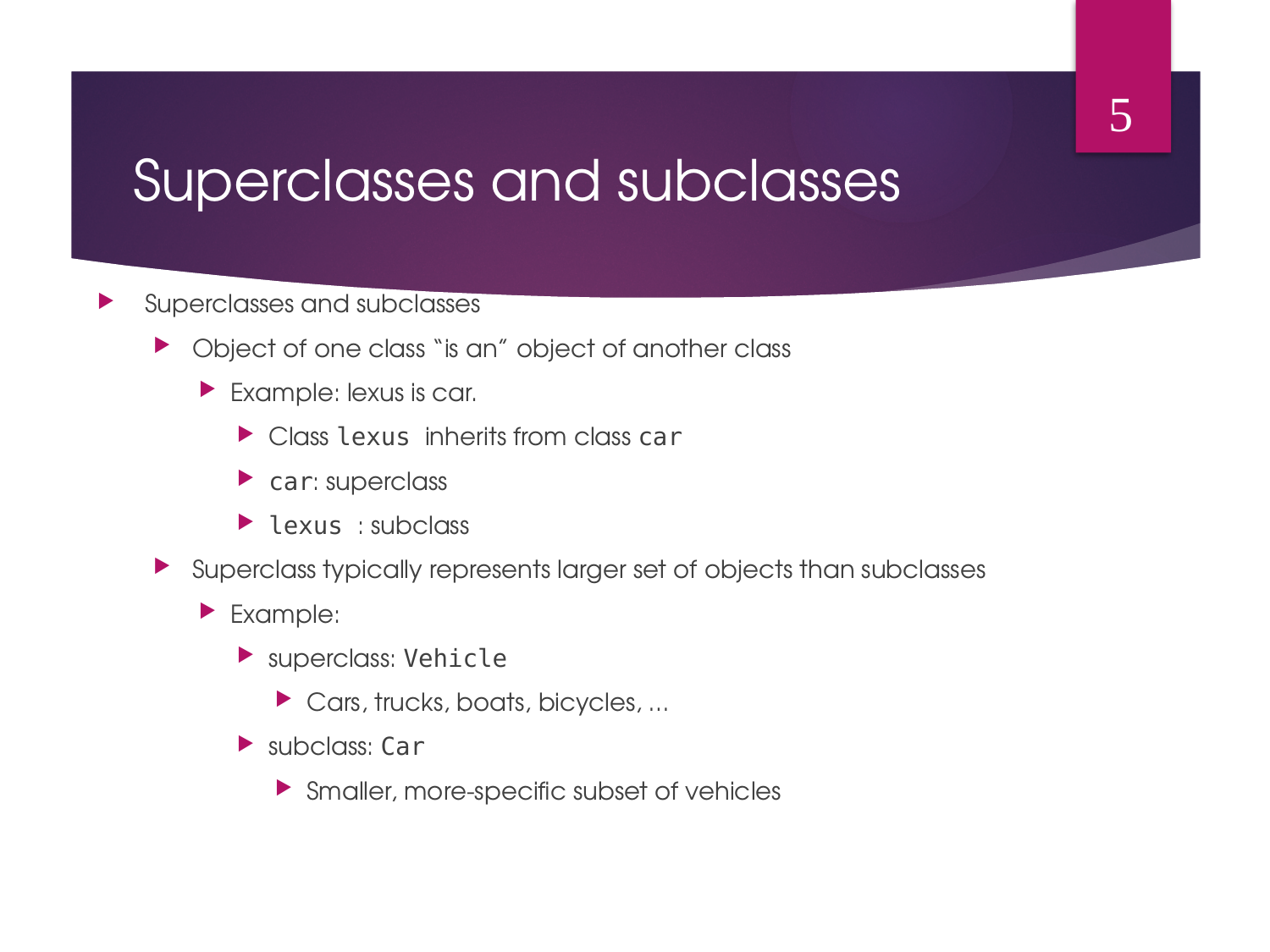

5
# Superclasses and subclasses
Superclasses and subclasses
Object of one class “is an” object of another class
Example: lexus is car.
Class lexus inherits from class car
car: superclass
lexus : subclass
Superclass typically represents larger set of objects than subclasses
Example:
superclass: Vehicle
Cars, trucks, boats, bicycles, …
subclass: Car
Smaller, more-specific subset of vehicles